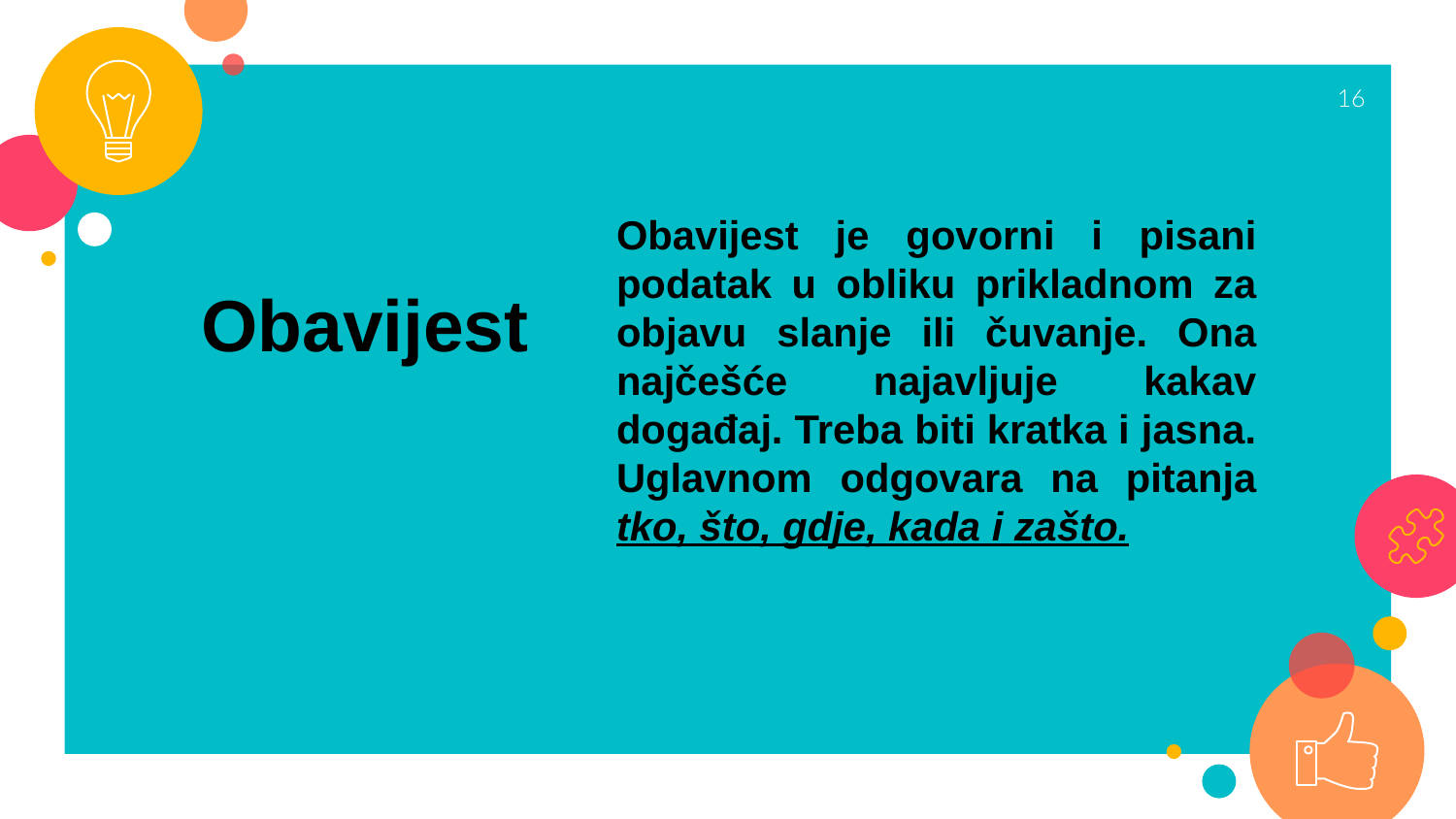

16
Obavijest je govorni i pisani podatak u obliku prikladnom za objavu slanje ili čuvanje. Ona najčešće najavljuje kakav događaj. Treba biti kratka i jasna.
Uglavnom odgovara na pitanja tko, što, gdje, kada i zašto.
Obavijest